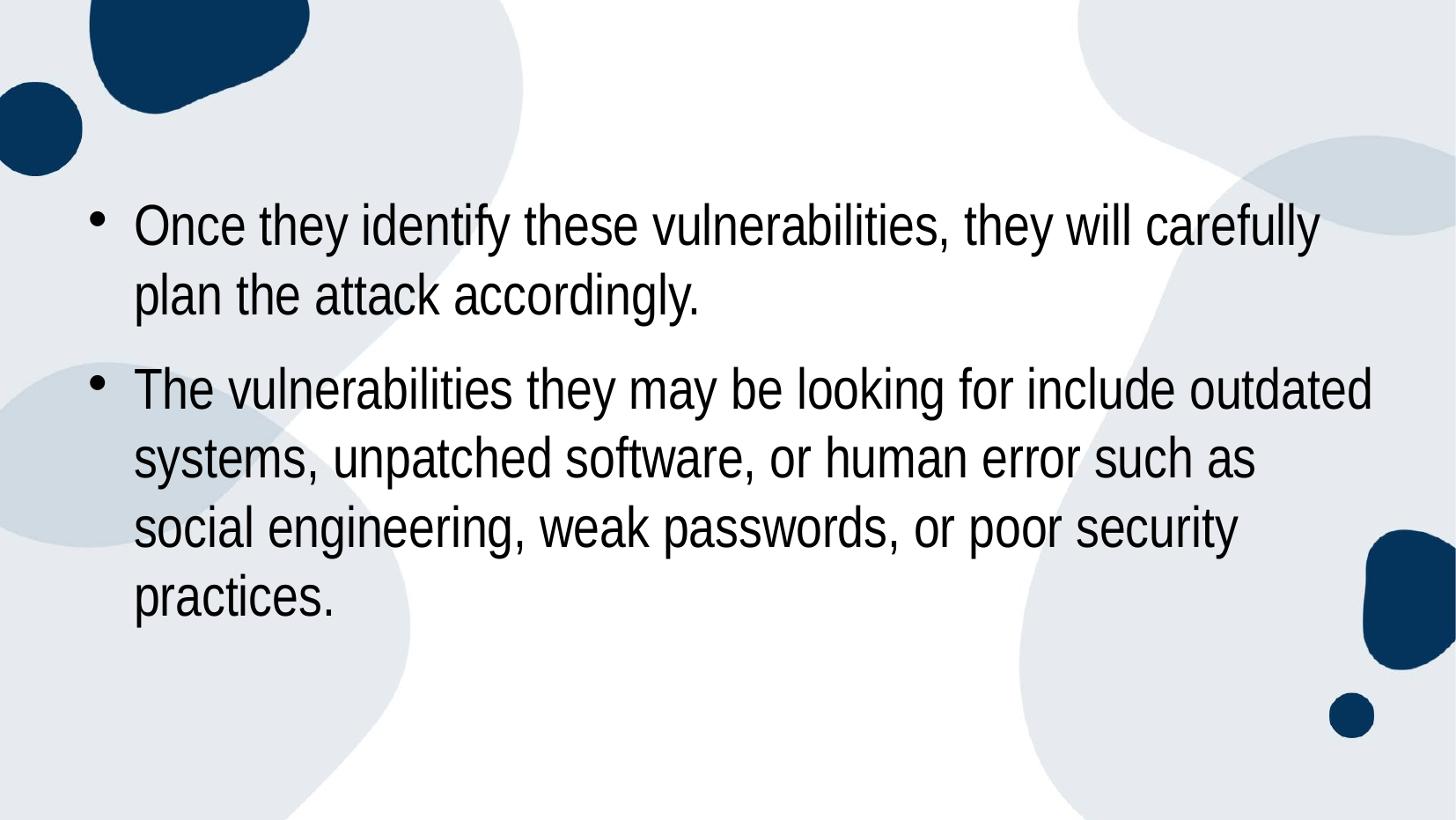

#
Once they identify these vulnerabilities, they will carefully plan the attack accordingly.
The vulnerabilities they may be looking for include outdated systems, unpatched software, or human error such as social engineering, weak passwords, or poor security practices.